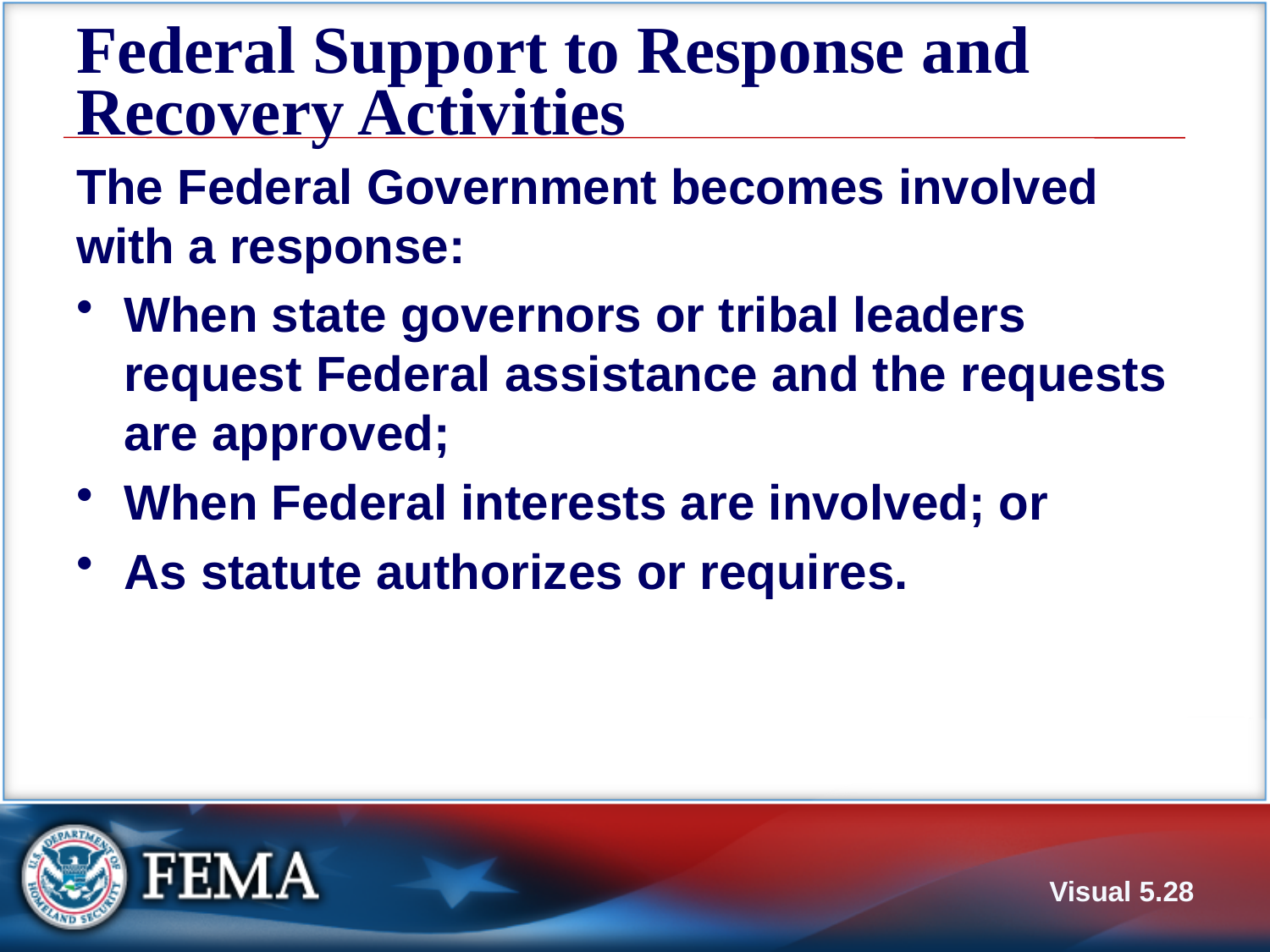

# Federal Support to Response and Recovery Activities
The Federal Government becomes involved with a response:
When state governors or tribal leaders request Federal assistance and the requests are approved;
When Federal interests are involved; or
As statute authorizes or requires.
Visual 5.28